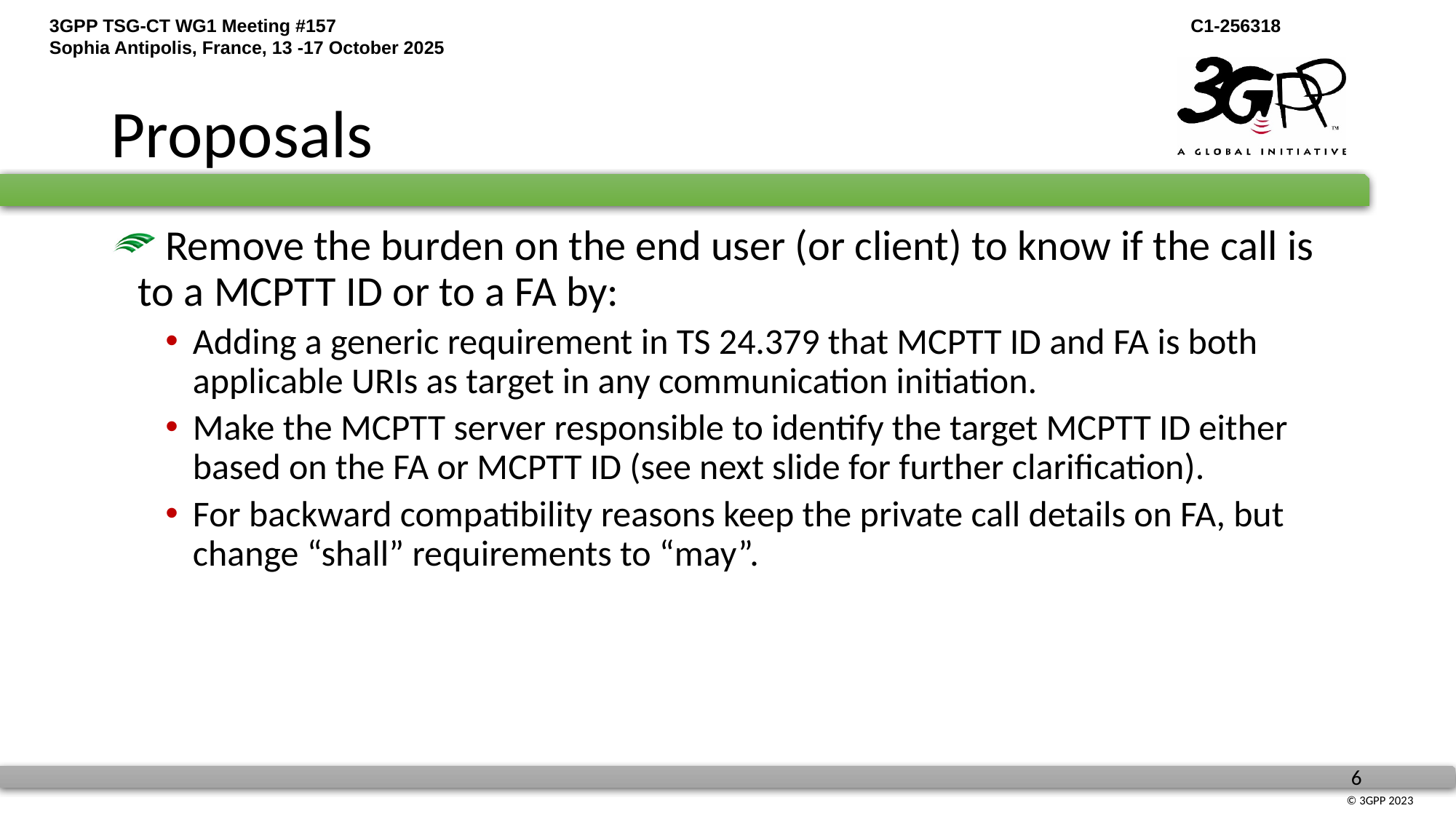

# Proposals
 Remove the burden on the end user (or client) to know if the call is to a MCPTT ID or to a FA by:
Adding a generic requirement in TS 24.379 that MCPTT ID and FA is both applicable URIs as target in any communication initiation.
Make the MCPTT server responsible to identify the target MCPTT ID either based on the FA or MCPTT ID (see next slide for further clarification).
For backward compatibility reasons keep the private call details on FA, but change “shall” requirements to “may”.